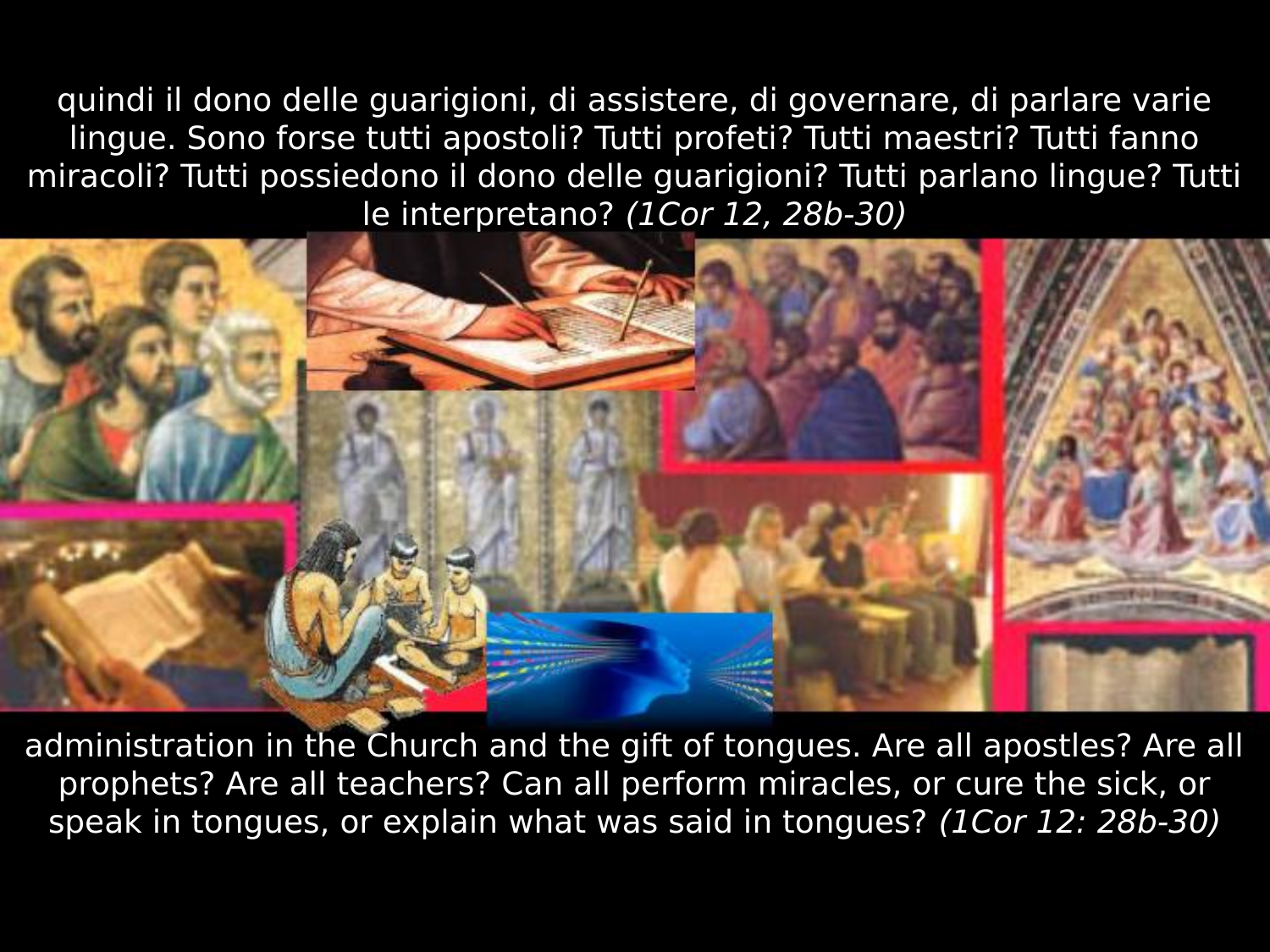

# quindi il dono delle guarigioni, di assistere, di governare, di parlare varie lingue. Sono forse tutti apostoli? Tutti profeti? Tutti maestri? Tutti fanno miracoli? Tutti possiedono il dono delle guarigioni? Tutti parlano lingue? Tutti le interpretano? (1Cor 12, 28b-30)
administration in the Church and the gift of tongues. Are all apostles? Are all prophets? Are all teachers? Can all perform miracles, or cure the sick, or speak in tongues, or explain what was said in tongues? (1Cor 12: 28b-30)